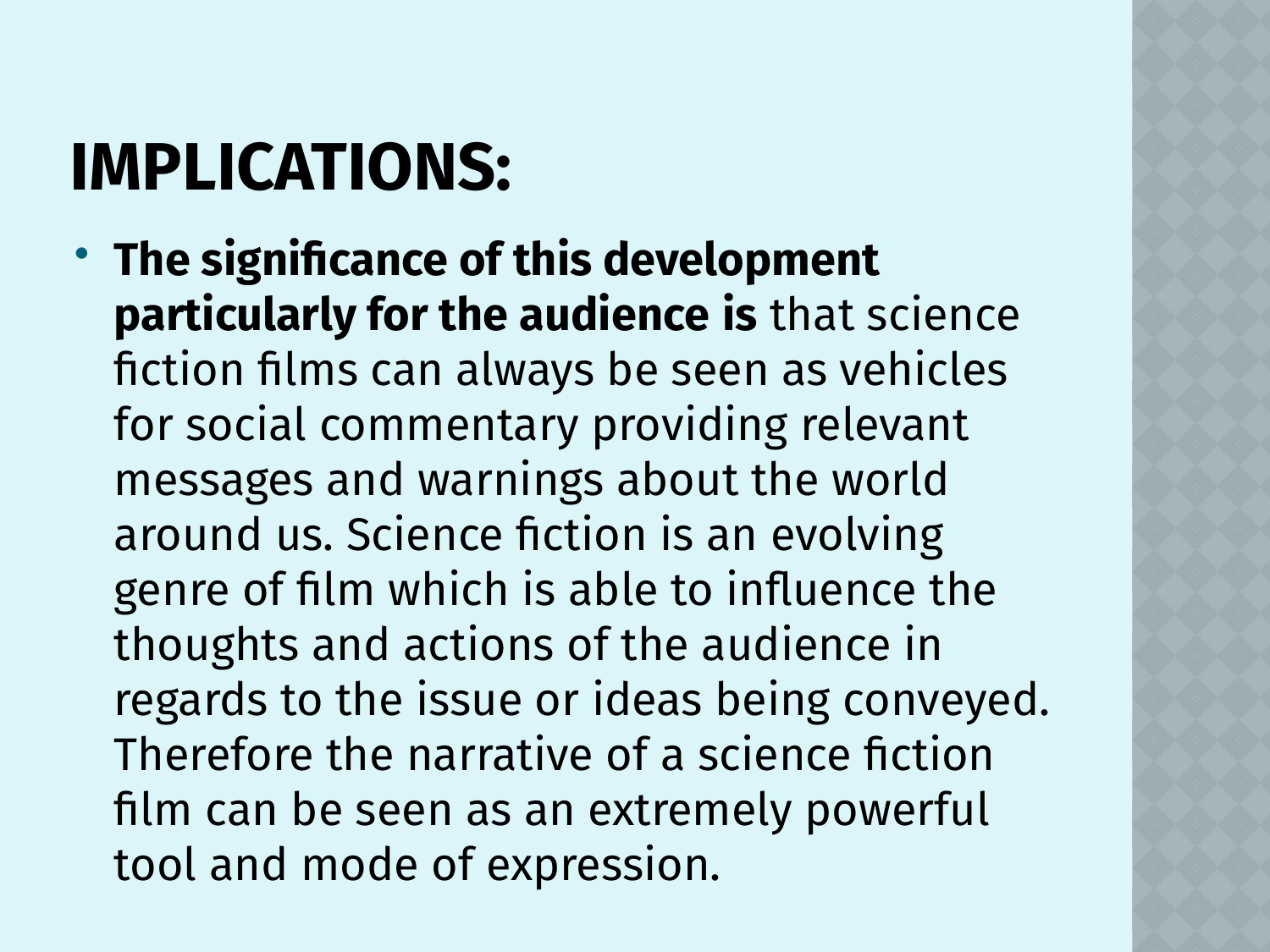

# IMPLICATIONS:
The significance of this development particularly for the audience is that science fiction films can always be seen as vehicles for social commentary providing relevant messages and warnings about the world around us. Science fiction is an evolving genre of film which is able to influence the thoughts and actions of the audience in regards to the issue or ideas being conveyed. Therefore the narrative of a science fiction film can be seen as an extremely powerful tool and mode of expression.